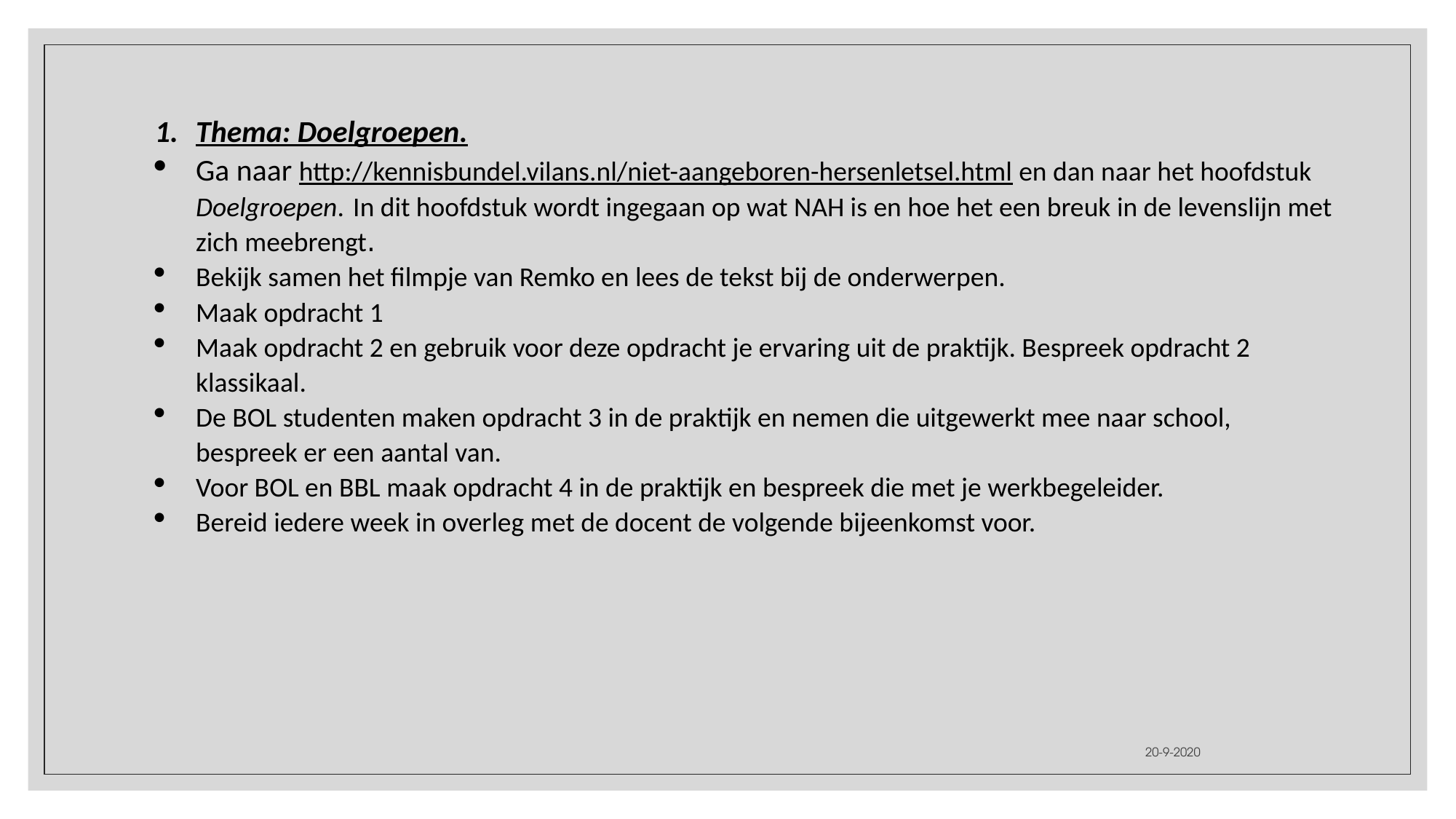

Thema: Doelgroepen.
Ga naar http://kennisbundel.vilans.nl/niet-aangeboren-hersenletsel.html en dan naar het hoofdstuk Doelgroepen. In dit hoofdstuk wordt ingegaan op wat NAH is en hoe het een breuk in de levenslijn met zich meebrengt.
Bekijk samen het filmpje van Remko en lees de tekst bij de onderwerpen.
Maak opdracht 1
Maak opdracht 2 en gebruik voor deze opdracht je ervaring uit de praktijk. Bespreek opdracht 2 klassikaal.
De BOL studenten maken opdracht 3 in de praktijk en nemen die uitgewerkt mee naar school, bespreek er een aantal van.
Voor BOL en BBL maak opdracht 4 in de praktijk en bespreek die met je werkbegeleider.
Bereid iedere week in overleg met de docent de volgende bijeenkomst voor.

20-9-2020